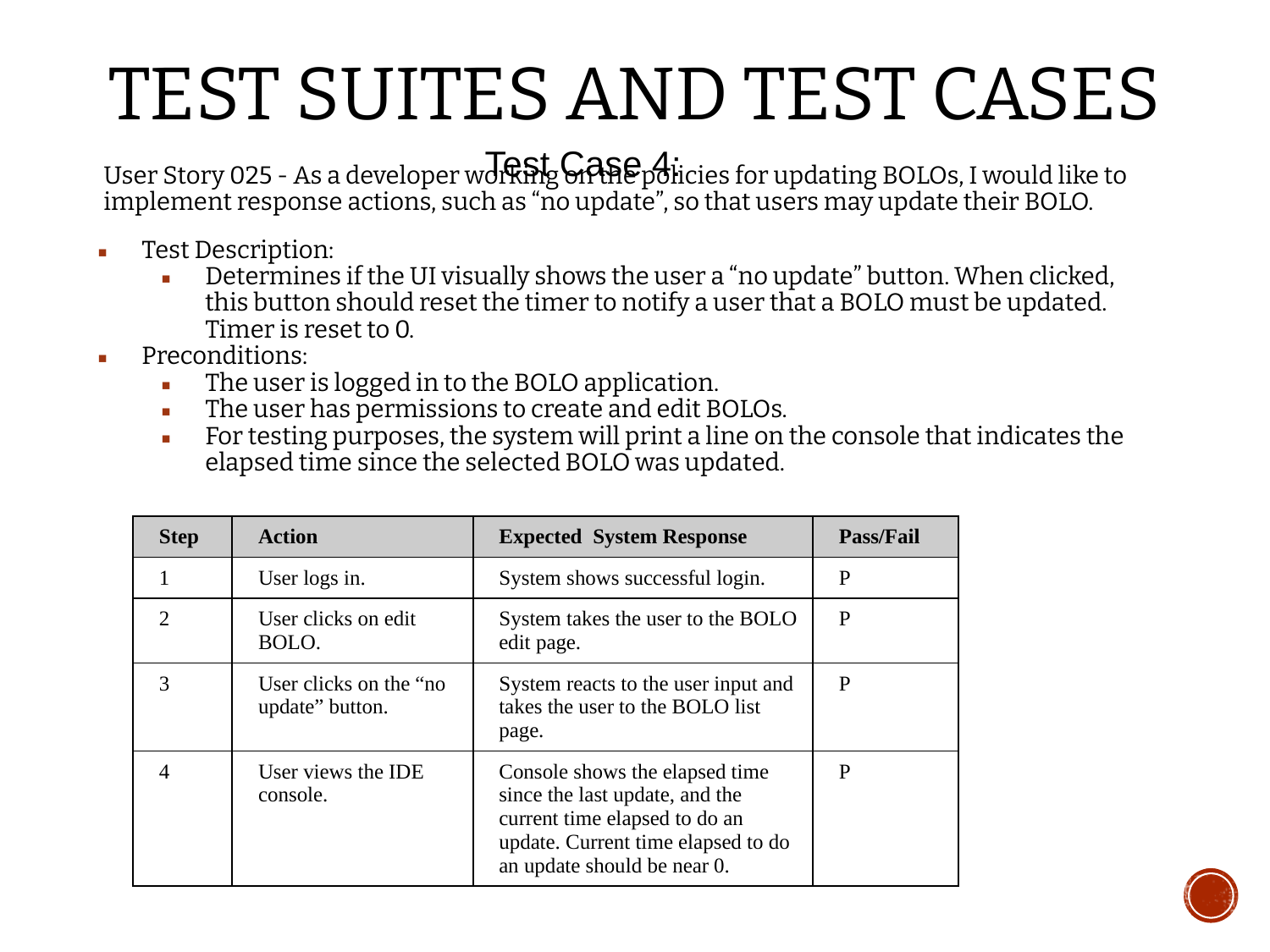

# TEST SUITES AND TEST CASES
Test Case 4:
User Story 025 - As a developer working on the policies for updating BOLOs, I would like to implement response actions, such as “no update”, so that users may update their BOLO.
Test Description:
Determines if the UI visually shows the user a “no update” button. When clicked, this button should reset the timer to notify a user that a BOLO must be updated. Timer is reset to 0.
Preconditions:
The user is logged in to the BOLO application.
The user has permissions to create and edit BOLOs.
For testing purposes, the system will print a line on the console that indicates the elapsed time since the selected BOLO was updated.

| Step | Action | Expected System Response | Pass/Fail |
| --- | --- | --- | --- |
| 1 | User logs in. | System shows successful login. | P |
| 2 | User clicks on edit BOLO. | System takes the user to the BOLO edit page. | P |
| 3 | User clicks on the “no update” button. | System reacts to the user input and takes the user to the BOLO list page. | P |
| 4 | User views the IDE console. | Console shows the elapsed time since the last update, and the current time elapsed to do an update. Current time elapsed to do an update should be near 0. | P |